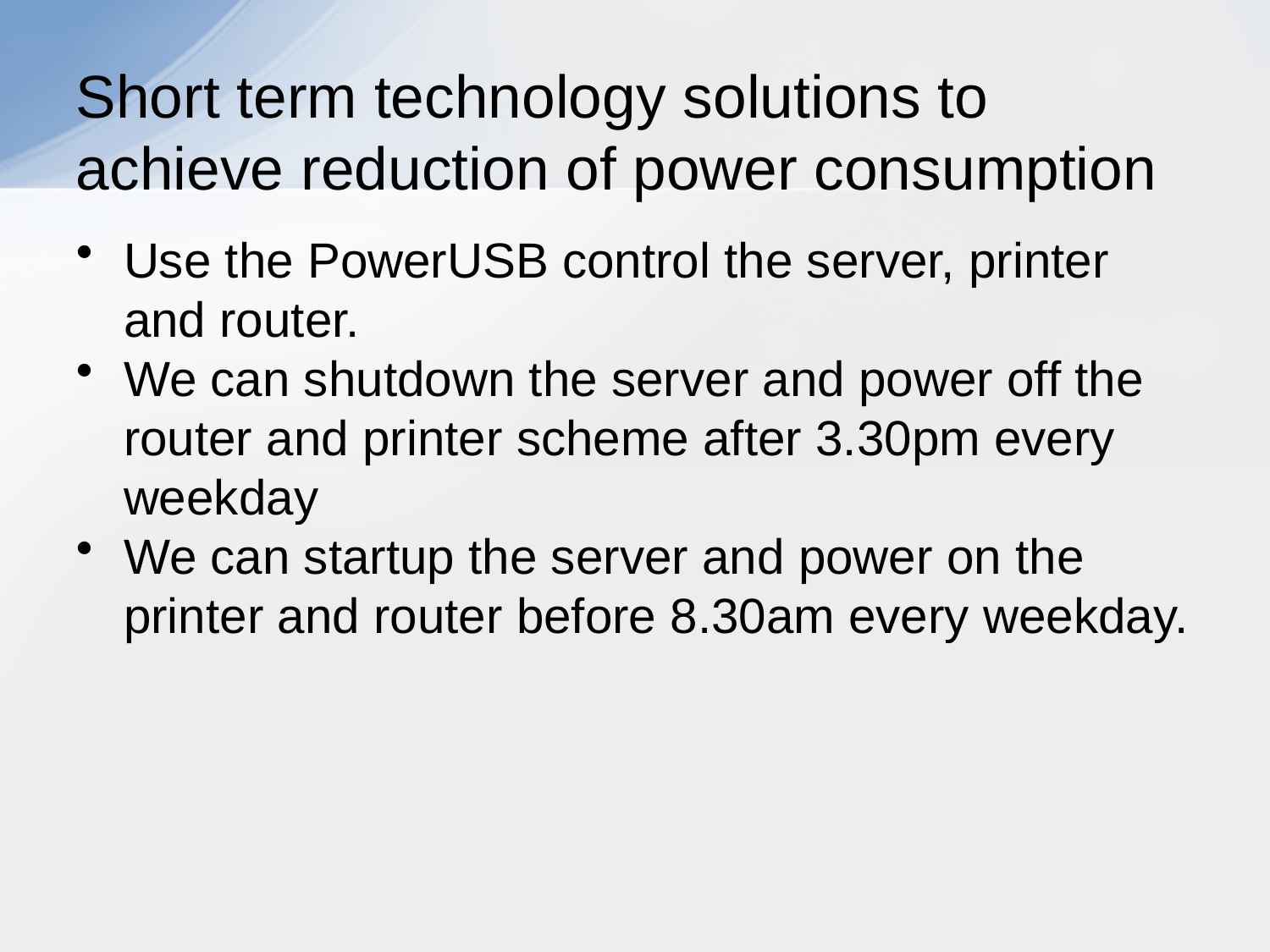

# Short term technology solutions to achieve reduction of power consumption
Use the PowerUSB control the server, printer and router.
We can shutdown the server and power off the router and printer scheme after 3.30pm every weekday
We can startup the server and power on the printer and router before 8.30am every weekday.